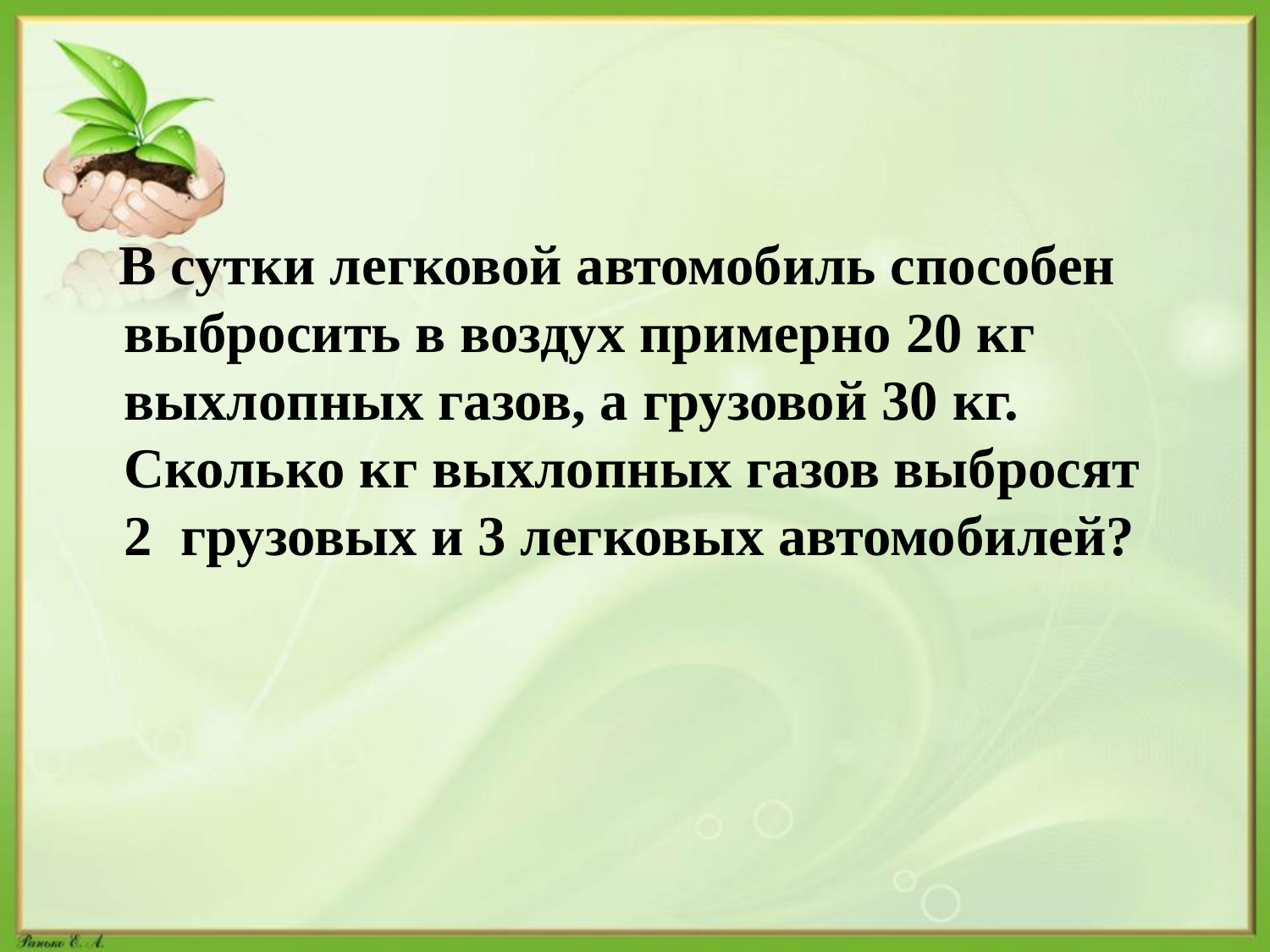

#
   В сутки легковой автомобиль способен выбросить в воздух примерно 20 кг выхлопных газов, а грузовой 30 кг. Сколько кг выхлопных газов выбросят  2  грузовых и 3 легковых автомобилей?